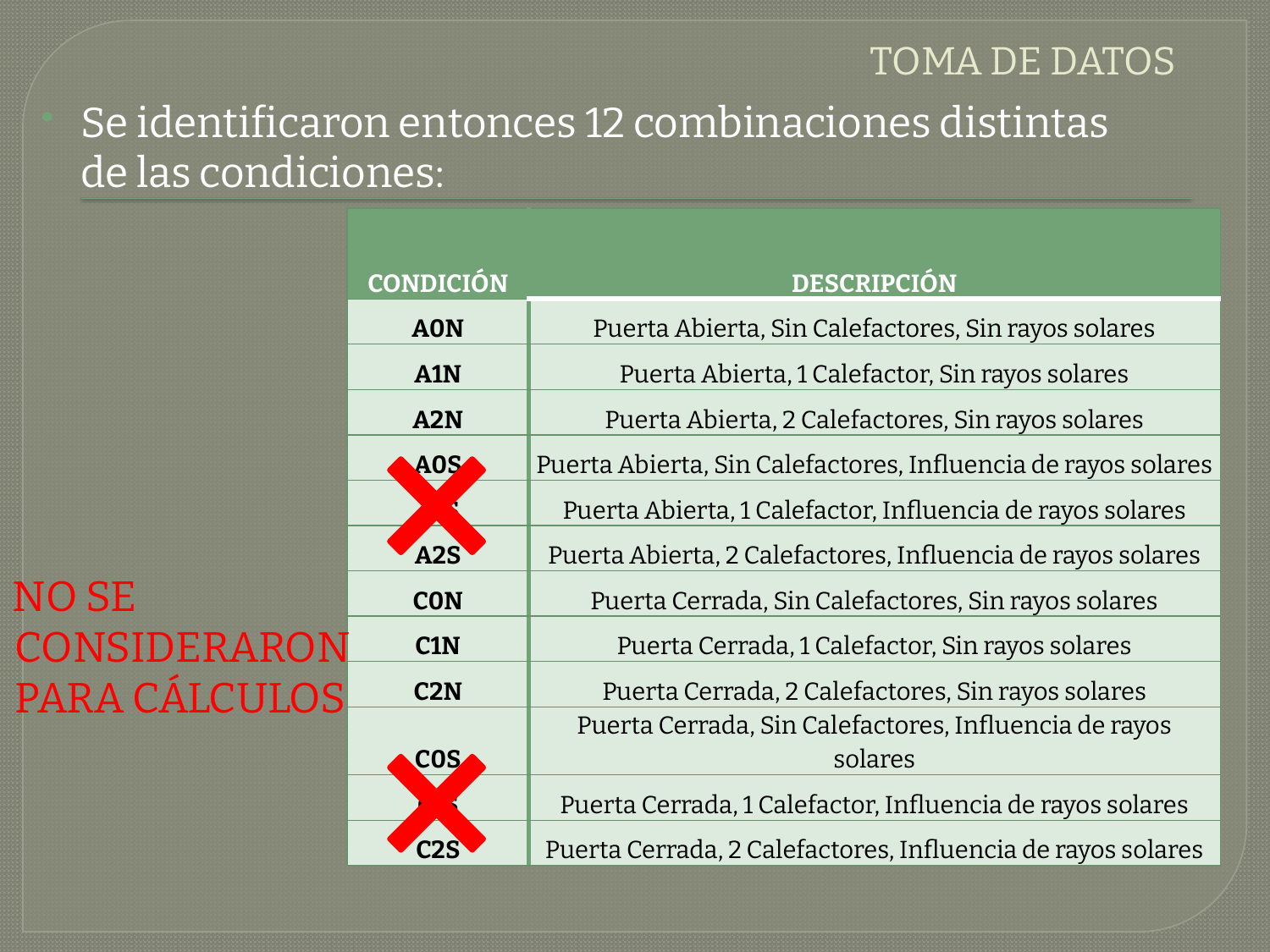

Se identificaron entonces 12 combinaciones distintas de las condiciones:

TOMA DE DATOS
| CONDICIÓN | DESCRIPCIÓN |
| --- | --- |
| A0N | Puerta Abierta, Sin Calefactores, Sin rayos solares |
| A1N | Puerta Abierta, 1 Calefactor, Sin rayos solares |
| A2N | Puerta Abierta, 2 Calefactores, Sin rayos solares |
| A0S | Puerta Abierta, Sin Calefactores, Influencia de rayos solares |
| A1S | Puerta Abierta, 1 Calefactor, Influencia de rayos solares |
| A2S | Puerta Abierta, 2 Calefactores, Influencia de rayos solares |
| C0N | Puerta Cerrada, Sin Calefactores, Sin rayos solares |
| C1N | Puerta Cerrada, 1 Calefactor, Sin rayos solares |
| C2N | Puerta Cerrada, 2 Calefactores, Sin rayos solares |
| C0S | Puerta Cerrada, Sin Calefactores, Influencia de rayos solares |
| C1S | Puerta Cerrada, 1 Calefactor, Influencia de rayos solares |
| C2S | Puerta Cerrada, 2 Calefactores, Influencia de rayos solares |

NO SE CONSIDERARON PARA CÁLCULOS